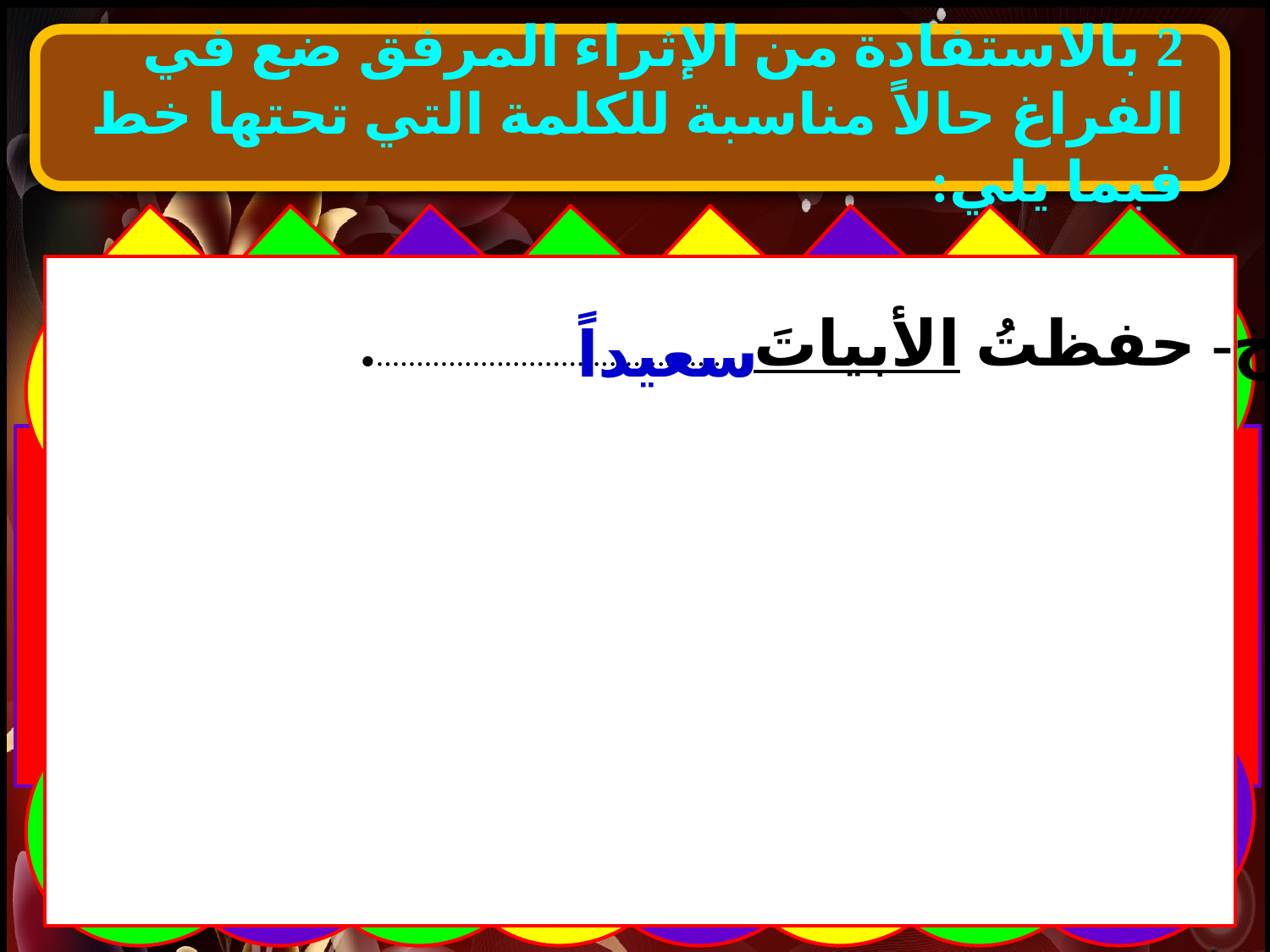

2 بالاستفادة من الإثراء المرفق ضع في الفراغ حالاً مناسبة للكلمة التي تحتها خط فيما يلي:

خ- حفظتُ الأبياتَ ..............................................
سعيداً